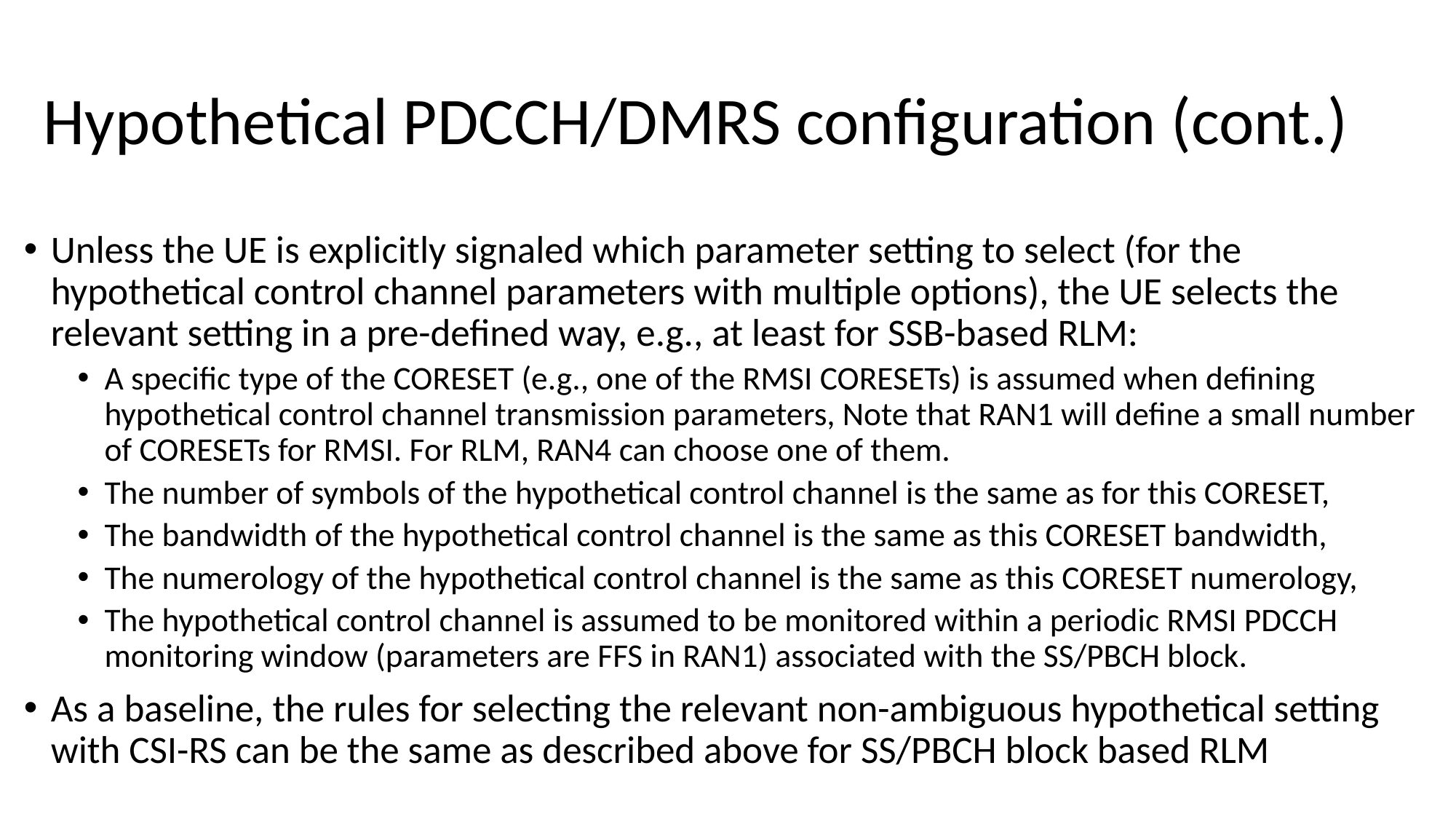

# Hypothetical PDCCH/DMRS configuration (cont.)
Unless the UE is explicitly signaled which parameter setting to select (for the hypothetical control channel parameters with multiple options), the UE selects the relevant setting in a pre-defined way, e.g., at least for SSB-based RLM:
A specific type of the CORESET (e.g., one of the RMSI CORESETs) is assumed when defining hypothetical control channel transmission parameters, Note that RAN1 will define a small number of CORESETs for RMSI. For RLM, RAN4 can choose one of them.
The number of symbols of the hypothetical control channel is the same as for this CORESET,
The bandwidth of the hypothetical control channel is the same as this CORESET bandwidth,
The numerology of the hypothetical control channel is the same as this CORESET numerology,
The hypothetical control channel is assumed to be monitored within a periodic RMSI PDCCH monitoring window (parameters are FFS in RAN1) associated with the SS/PBCH block.
As a baseline, the rules for selecting the relevant non-ambiguous hypothetical setting with CSI-RS can be the same as described above for SS/PBCH block based RLM